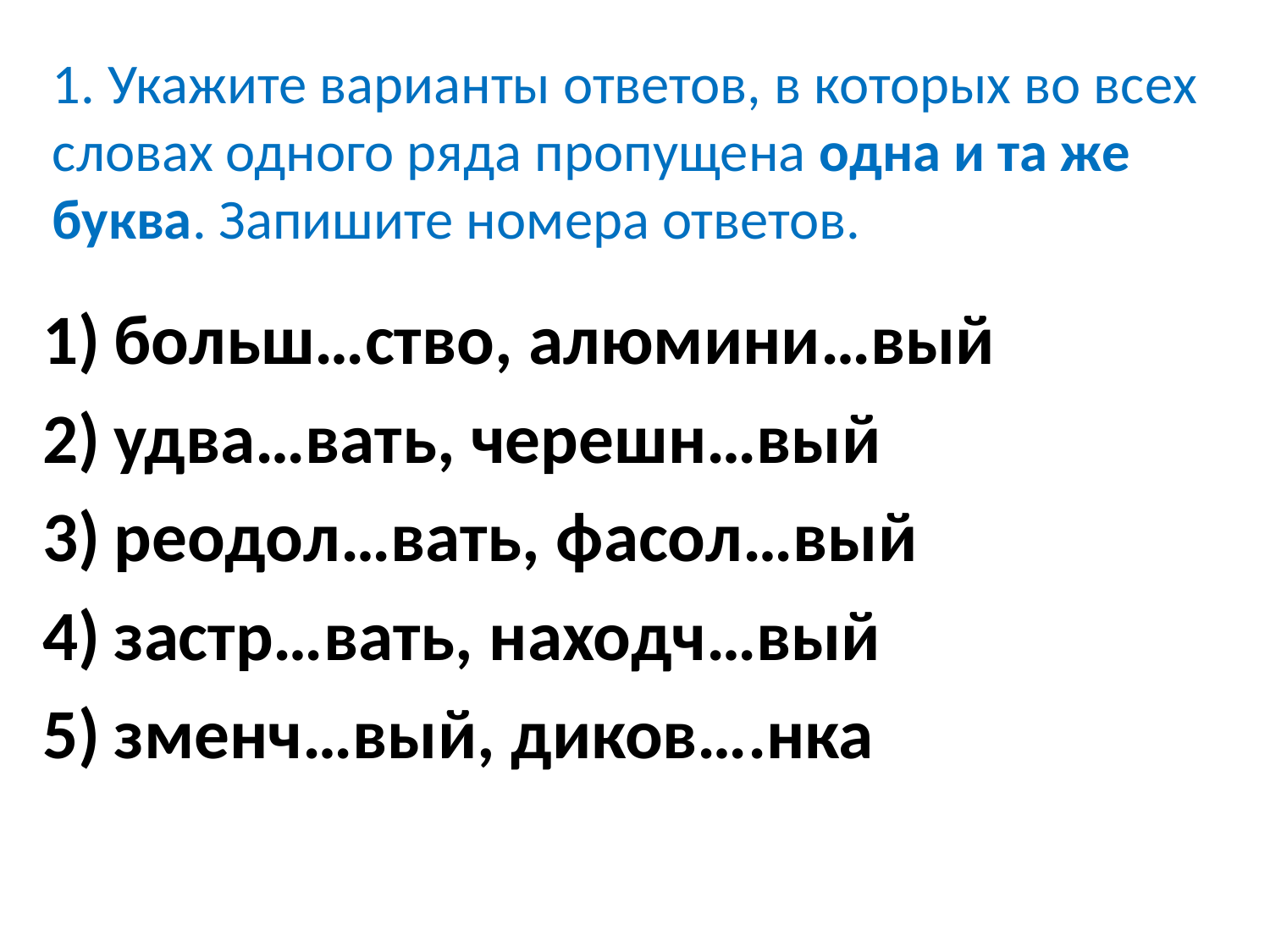

# 1. Укажите варианты ответов, в которых во всех словах одного ряда пропущена одна и та же буква. Запишите номера ответов.
больш…ство, алюмини…вый
удва…вать, черешн…вый
реодол…вать, фасол…вый
застр…вать, находч…вый
зменч…вый, диков….нка